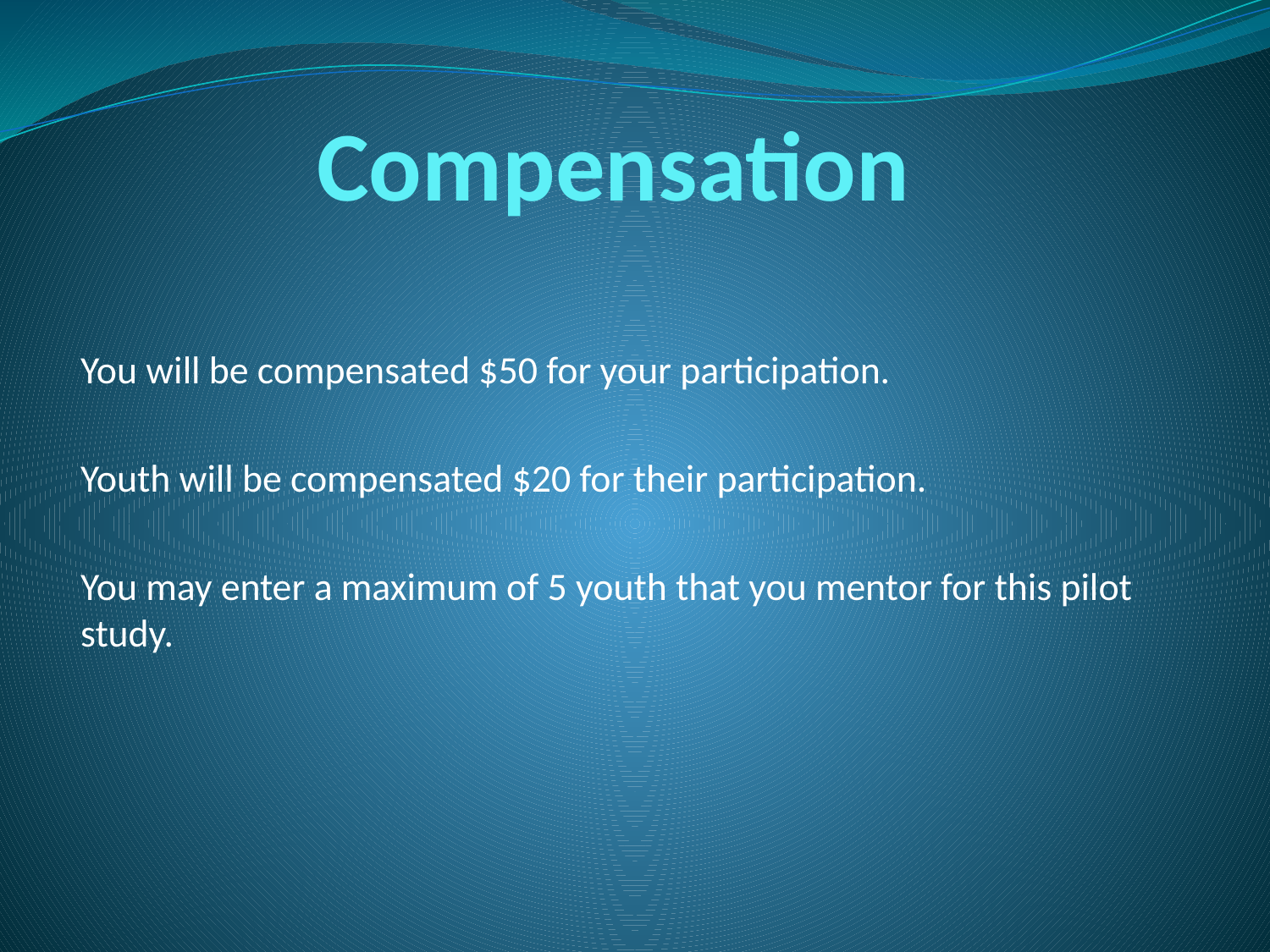

# Compensation
You will be compensated $50 for your participation.

Youth will be compensated $20 for their participation.

You may enter a maximum of 5 youth that you mentor for this pilot study.